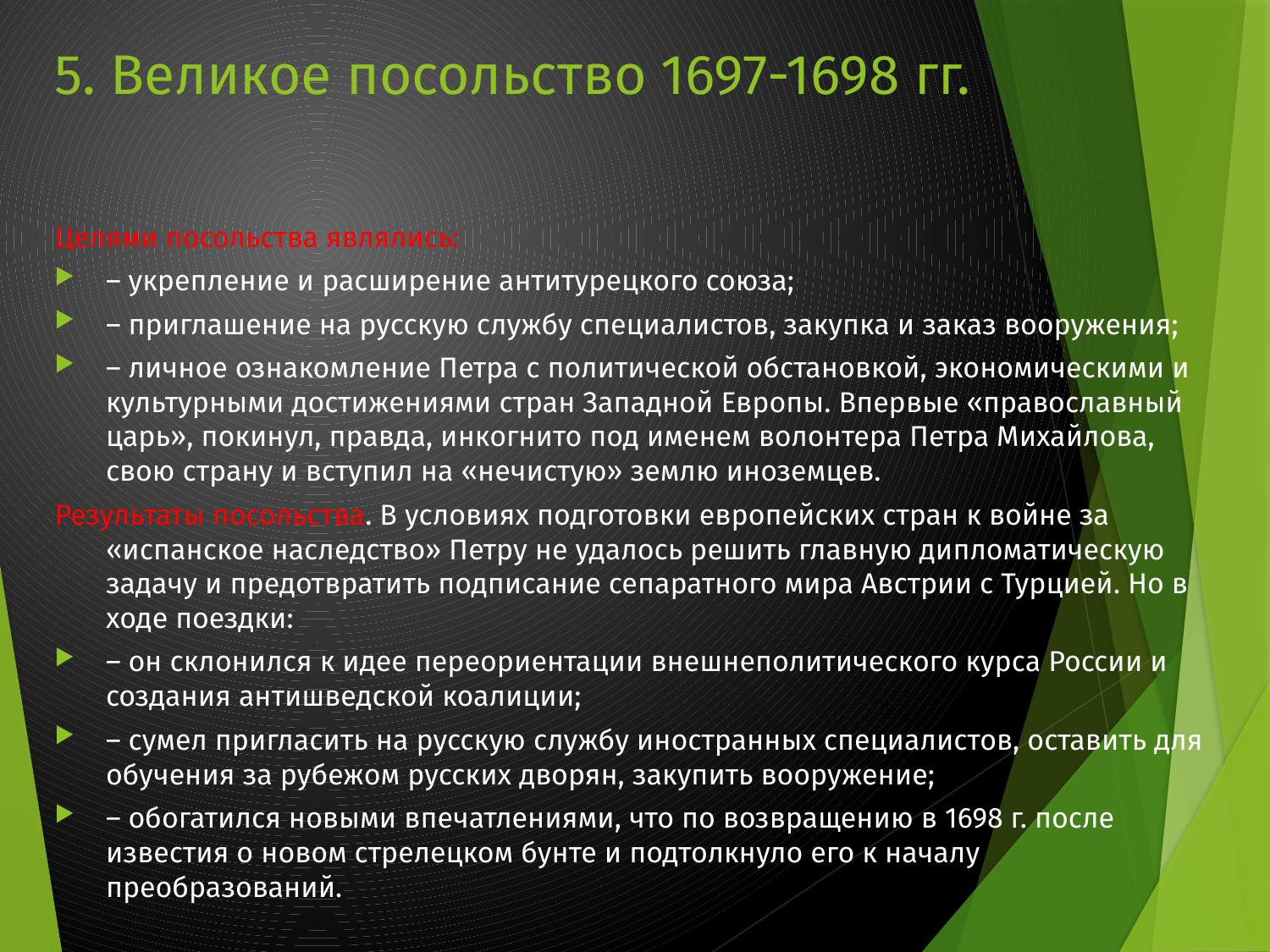

# 5. Великое посольство 1697-1698 гг.
Целями посольства являлись:
– укрепление и расширение антитурецкого союза;
– приглашение на русскую службу специалистов, закупка и заказ вооружения;
– личное ознакомление Петра с политической обстановкой, экономическими и культурными достижениями стран Западной Европы. Впервые «православный царь», покинул, правда, инкогнито под именем волонтера Петра Михайлова, свою страну и вступил на «нечистую» землю иноземцев.
Результаты посольства. В условиях подготовки европейских стран к войне за «испанское наследство» Петру не удалось решить главную дипломатическую задачу и предотвратить подписание сепаратного мира Австрии с Турцией. Но в ходе поездки:
– он склонился к идее переориентации внешнеполитического курса России и создания антишведской коалиции;
– сумел пригласить на русскую службу иностранных специалистов, оставить для обучения за рубежом русских дворян, закупить вооружение;
– обогатился новыми впечатлениями, что по возвращению в 1698 г. после известия о новом стрелецком бунте и подтолкнуло его к началу преобразований.